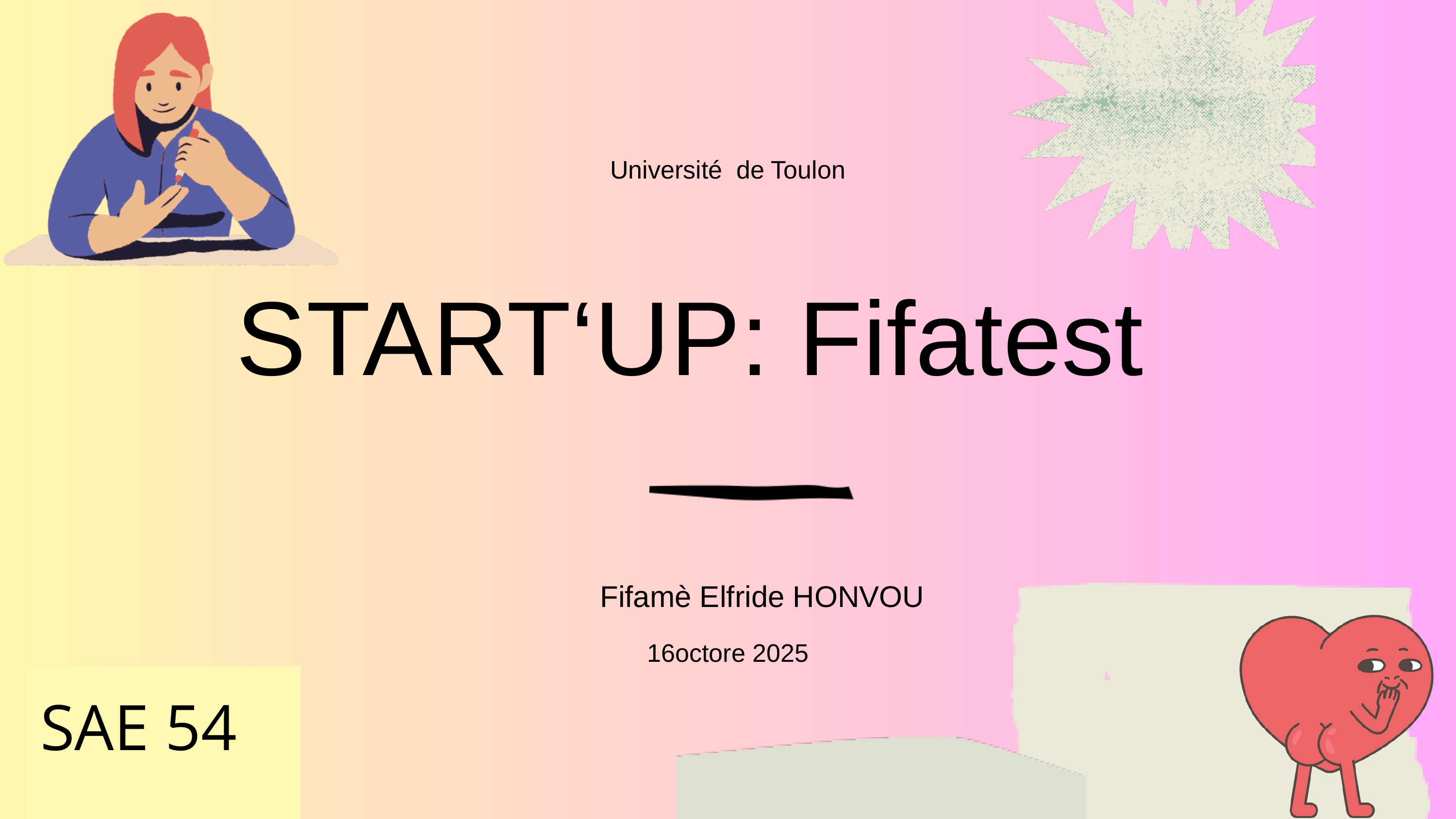

Université  de Toulon
START‘UP: Fifatest

Fifamè Elfride HONVOU

16octore 2025

SAE 54